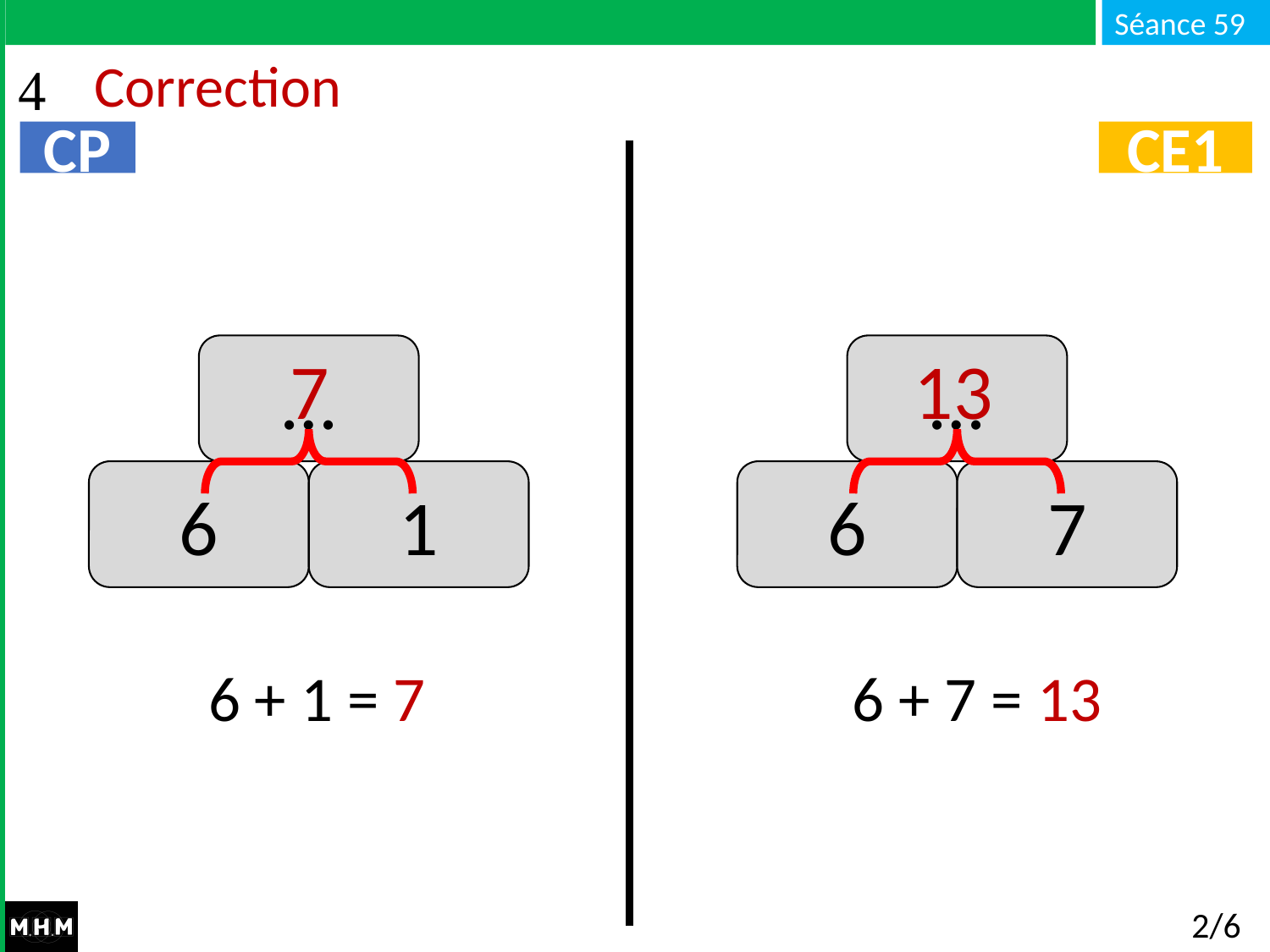

# Correction
CP
CE1
7
…
13
…

1
6
7
6
6 + 1 = 7
6 + 7 = 13
2/6